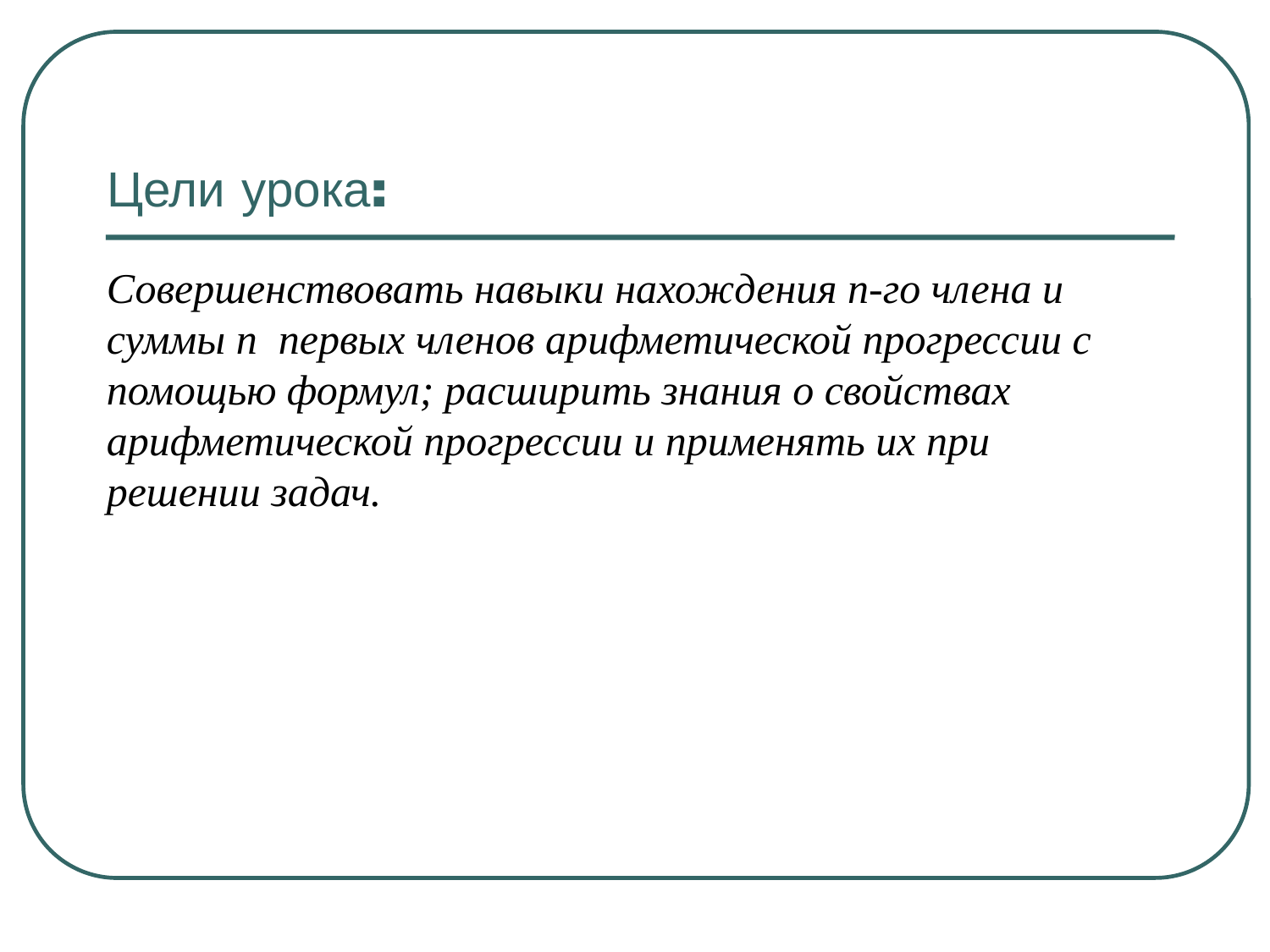

# Цели урока:
Совершенствовать навыки нахождения п-го члена и суммы п  первых членов арифметической прогрессии с помощью формул; расширить знания о свойствах арифметической прогрессии и применять их при решении задач.